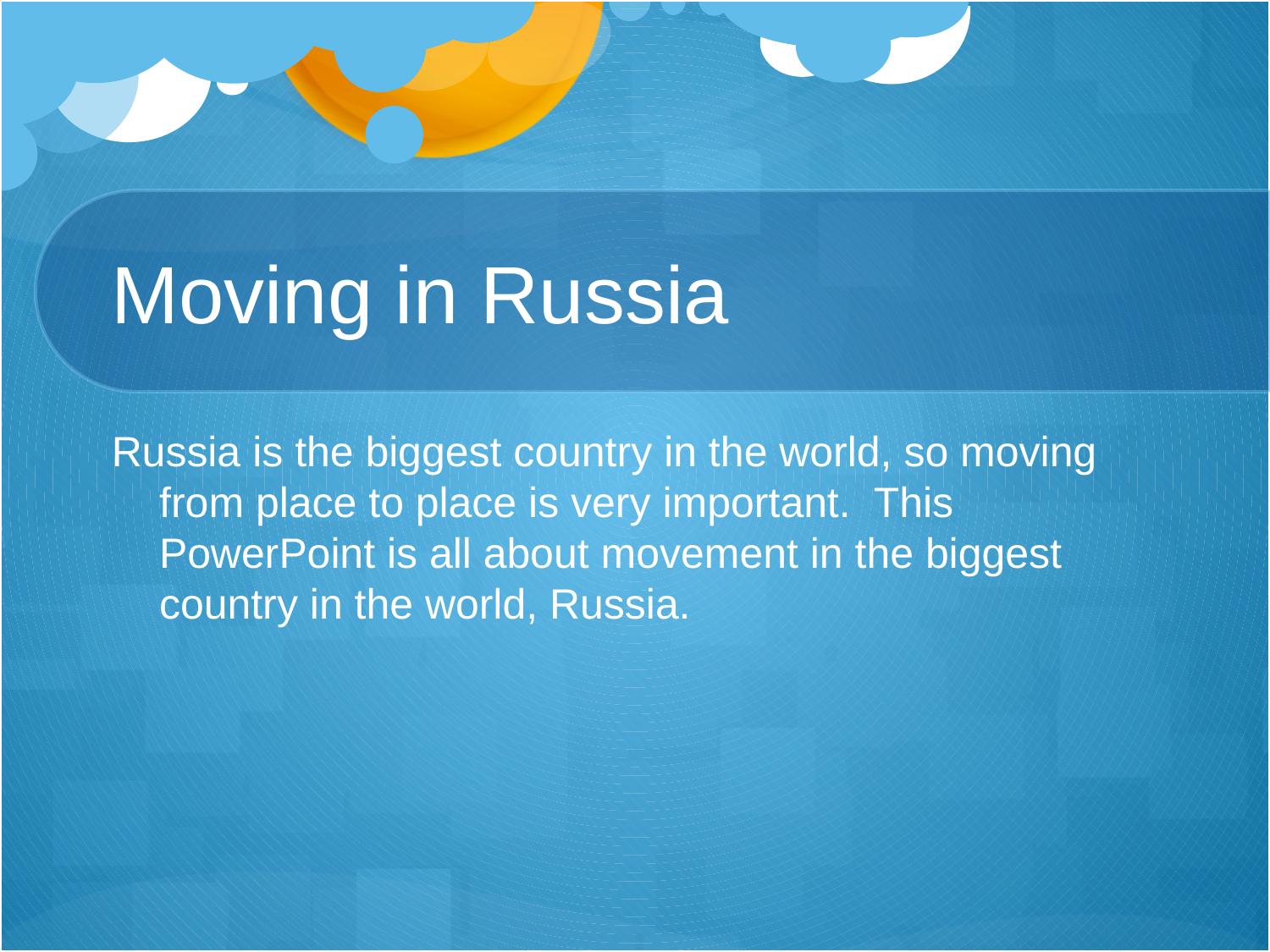

# Moving in Russia
Russia is the biggest country in the world, so moving from place to place is very important.  This PowerPoint is all about movement in the biggest country in the world, Russia.